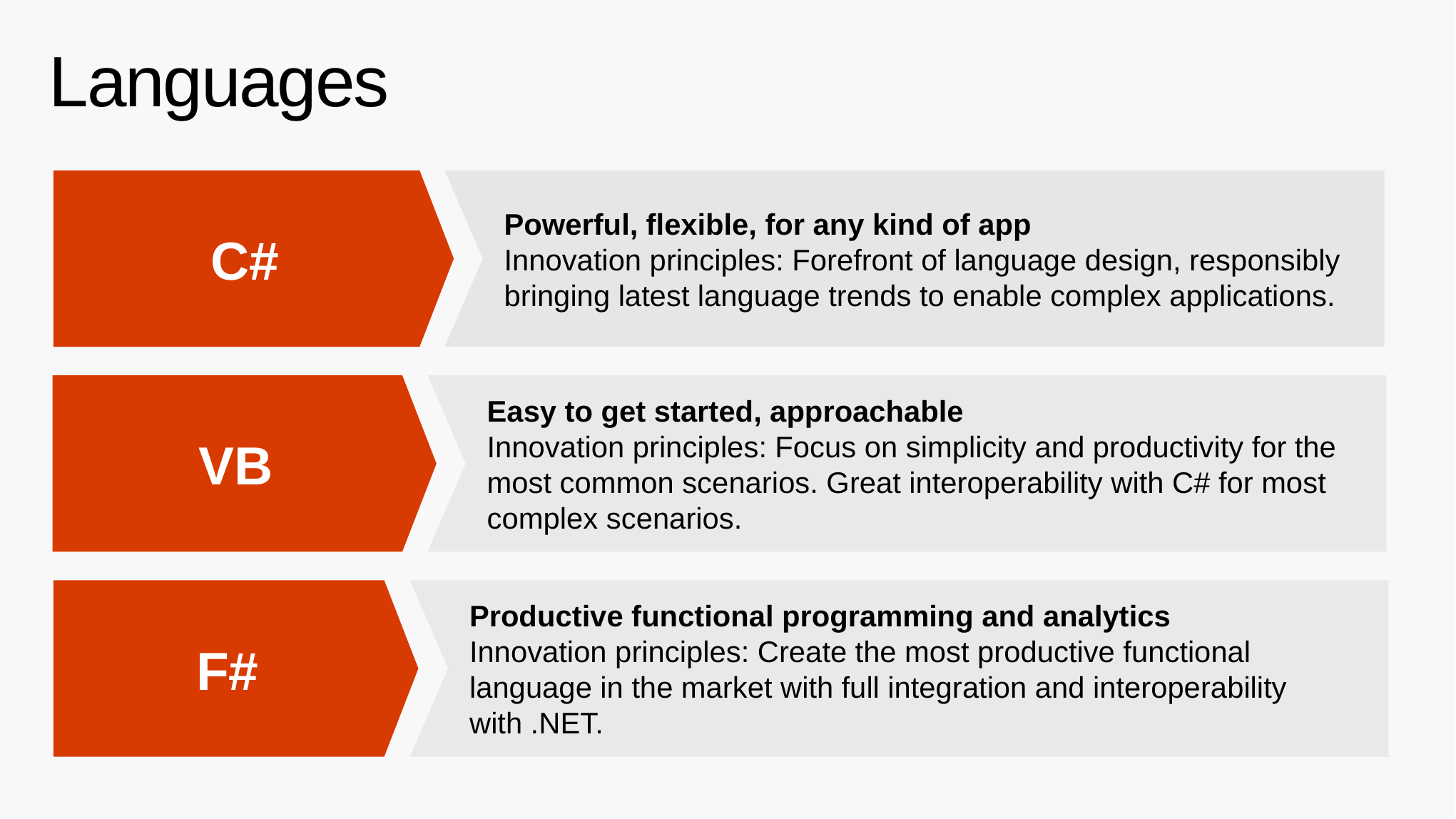

# Languages
C#
Powerful, flexible, for any kind of app
Innovation principles: Forefront of language design, responsibly bringing latest language trends to enable complex applications.

VB
Easy to get started, approachable
Innovation principles: Focus on simplicity and productivity for the most common scenarios. Great interoperability with C# for most complex scenarios.

F#
Productive functional programming and analytics
Innovation principles: Create the most productive functional language in the market with full integration and interoperability with .NET.